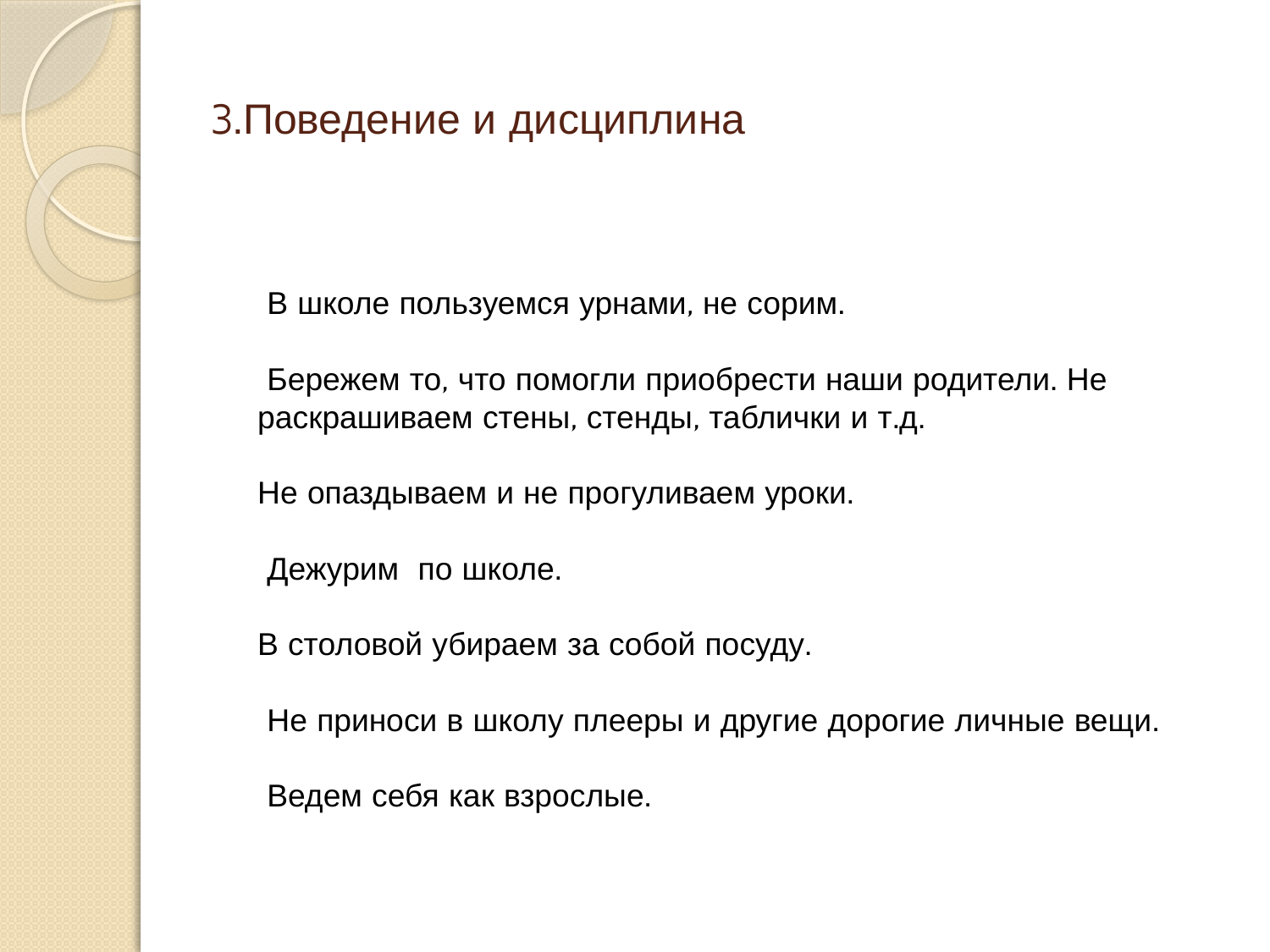

# 3.Поведение и дисциплина
 В школе пользуемся урнами, не сорим.
 Бережем то, что помогли приобрести наши родители. Не раскрашиваем стены, стенды, таблички и т.д.
Не опаздываем и не прогуливаем уроки.
 Дежурим  по школе.
В столовой убираем за собой посуду.
 Не приноси в школу плееры и другие дорогие личные вещи.
 Ведем себя как взрослые.